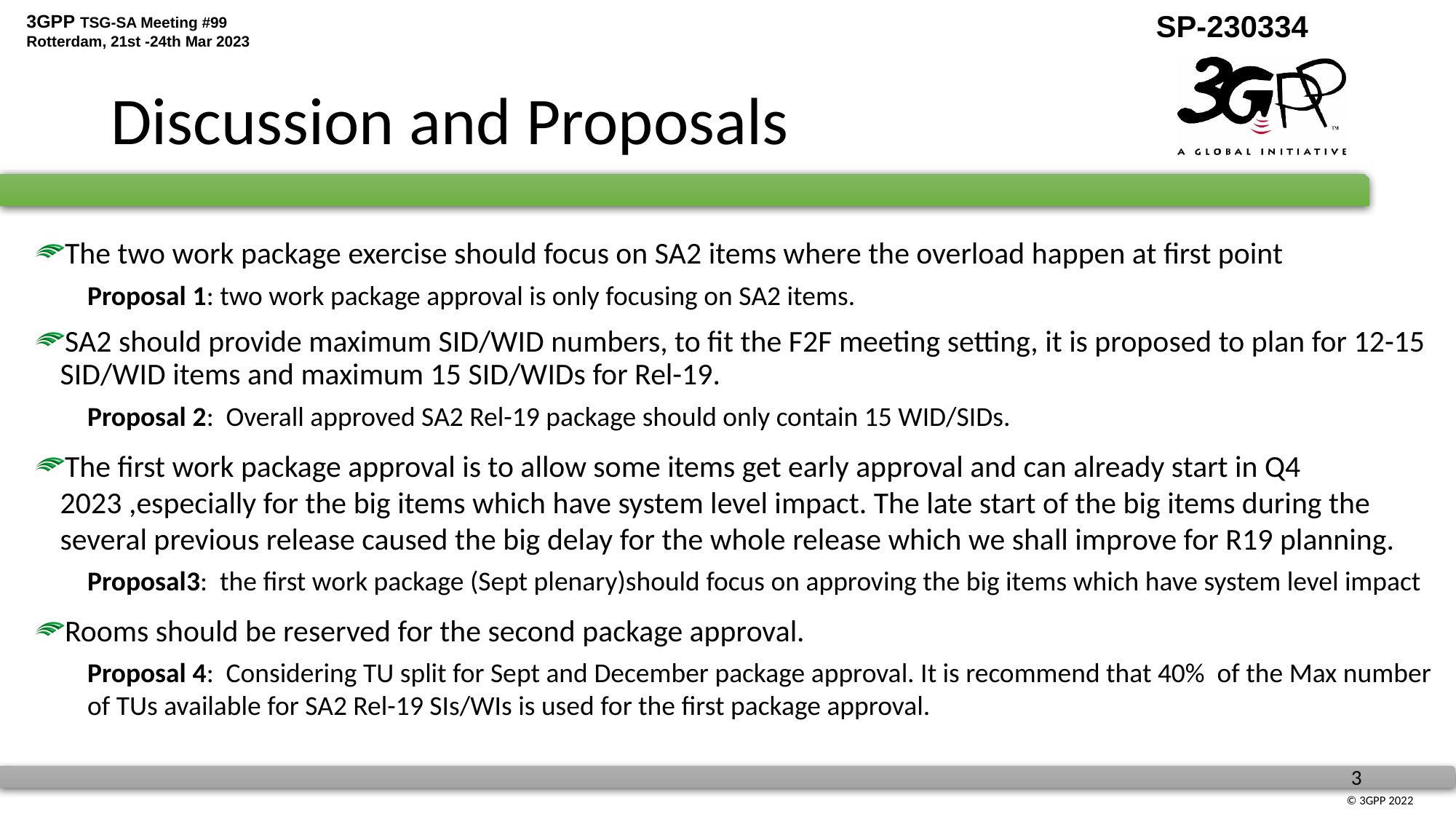

# Discussion and Proposals
The two work package exercise should focus on SA2 items where the overload happen at first point
Proposal 1: two work package approval is only focusing on SA2 items.
SA2 should provide maximum SID/WID numbers, to fit the F2F meeting setting, it is proposed to plan for 12-15 SID/WID items and maximum 15 SID/WIDs for Rel-19.
Proposal 2:  Overall approved SA2 Rel-19 package should only contain 15 WID/SIDs.
The first work package approval is to allow some items get early approval and can already start in Q4 2023 ,especially for the big items which have system level impact. The late start of the big items during the several previous release caused the big delay for the whole release which we shall improve for R19 planning.
Proposal3:  the first work package (Sept plenary)should focus on approving the big items which have system level impact
Rooms should be reserved for the second package approval.
Proposal 4:  Considering TU split for Sept and December package approval. It is recommend that 40%  of the Max number of TUs available for SA2 Rel-19 SIs/WIs is used for the first package approval.